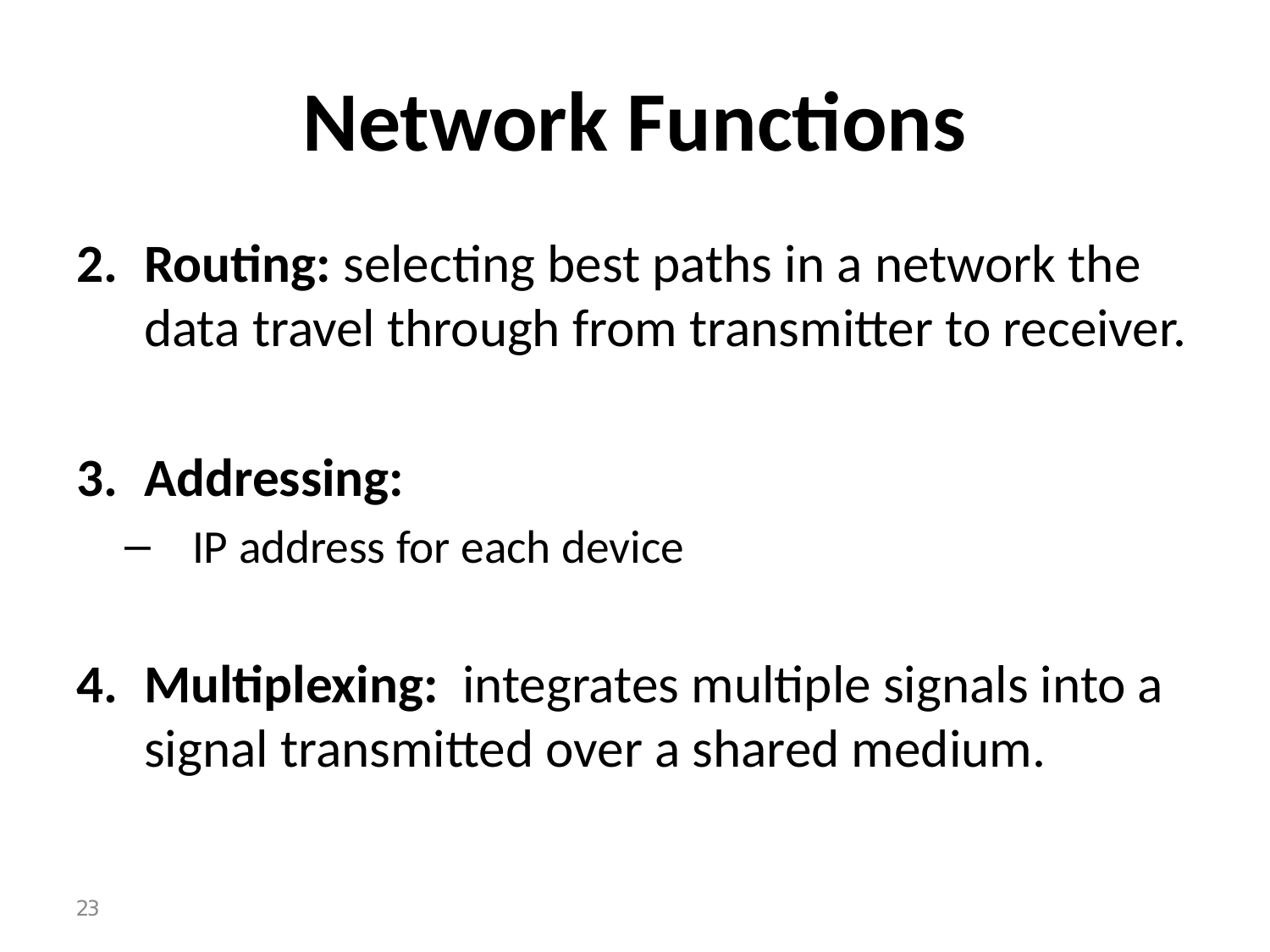

# Network Functions
Routing: selecting best paths in a network the data travel through from transmitter to receiver.

Addressing:
IP address for each device

Multiplexing:  integrates multiple signals into a signal transmitted over a shared medium.

23